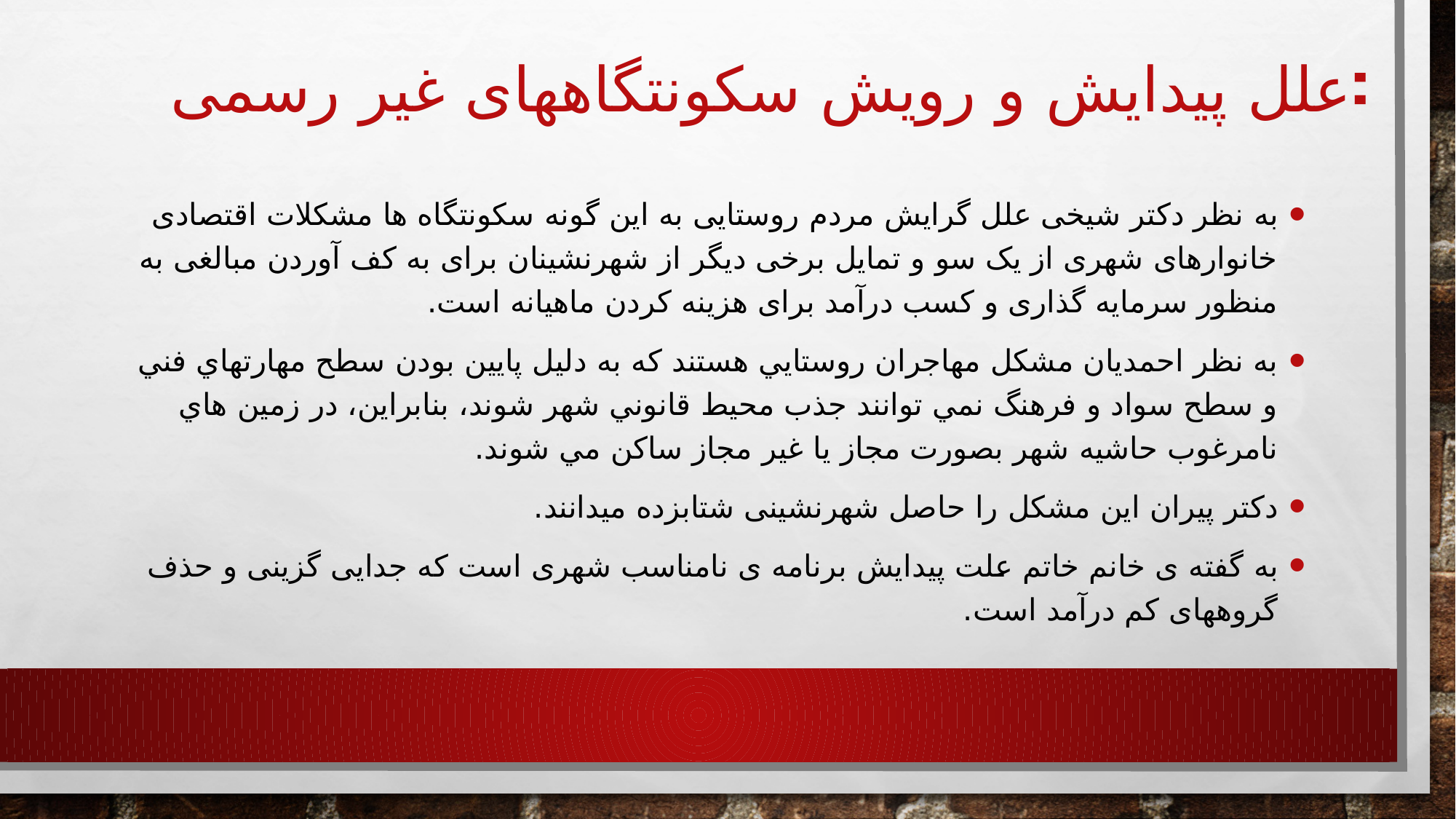

# علل پیدایش و رویش سکونتگاههای غیر رسمی:
به نظر دکتر شیخی علل گرایش مردم روستایی به این گونه سکونتگاه ها مشکلات اقتصادی خانوارهای شهری از یک سو و تمایل برخی دیگر از شهرنشینان برای به کف آوردن مبالغی به منظور سرمایه گذاری و کسب درآمد برای هزینه کردن ماهیانه است.
به نظر احمدیان مشکل مهاجران روستايي هستند كه به دليل پايين بودن سطح مهارتهاي فني و سطح سواد و فرهنگ نمي توانند جذب محيط قانوني شهر شوند، بنابراين، در زمين هاي نامرغوب حاشيه شهر بصورت مجاز يا غير مجاز ساكن مي شوند.
دکتر پیران این مشکل را حاصل شهرنشینی شتابزده میدانند.
به گفته ی خانم خاتم علت پیدایش برنامه ی نامناسب شهری است که جدایی گزینی و حذف گروههای کم درآمد است.